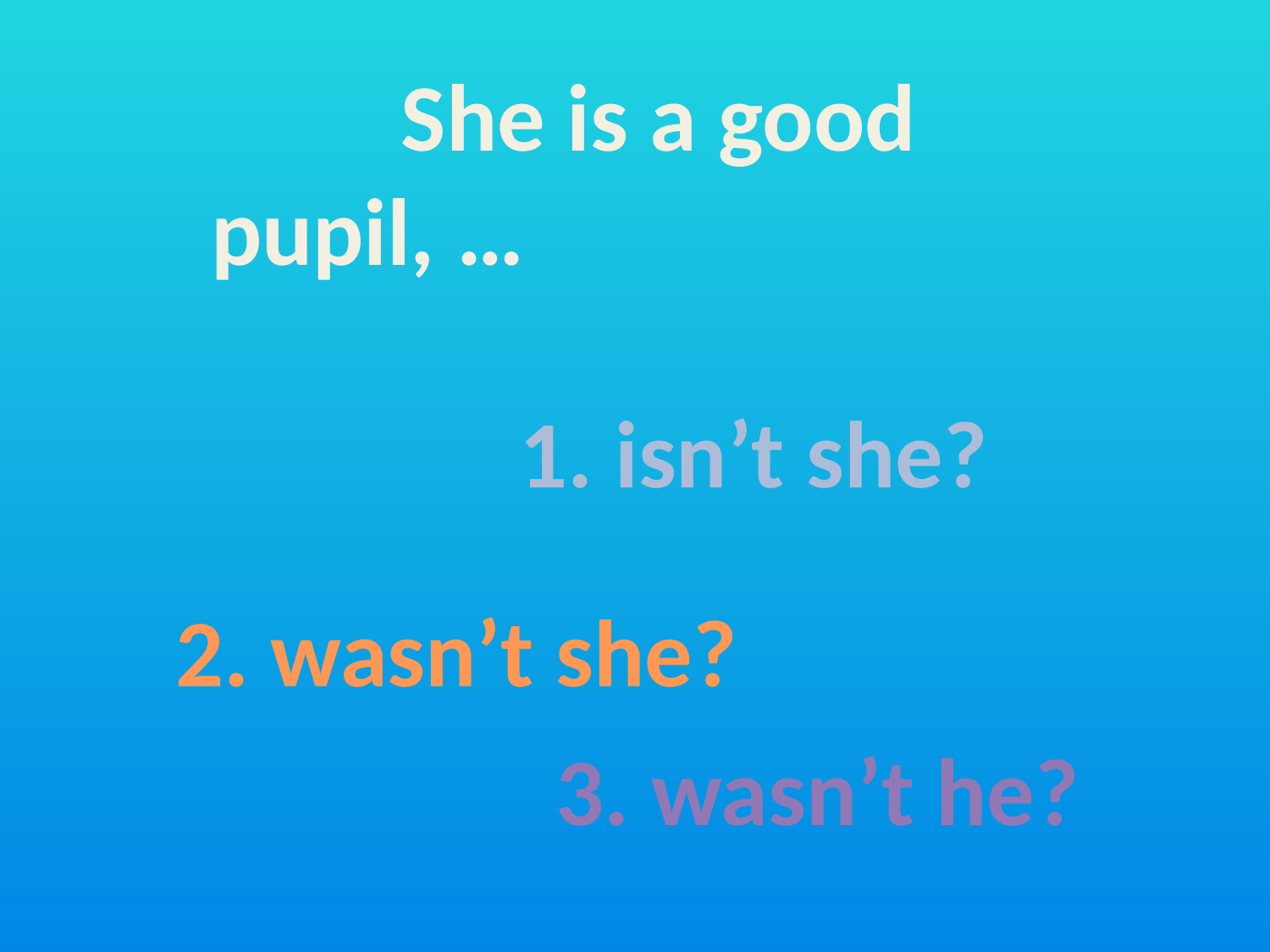

She is a good
pupil, …
1. isn’t she?
2. wasn’t she?
3. wasn’t he?